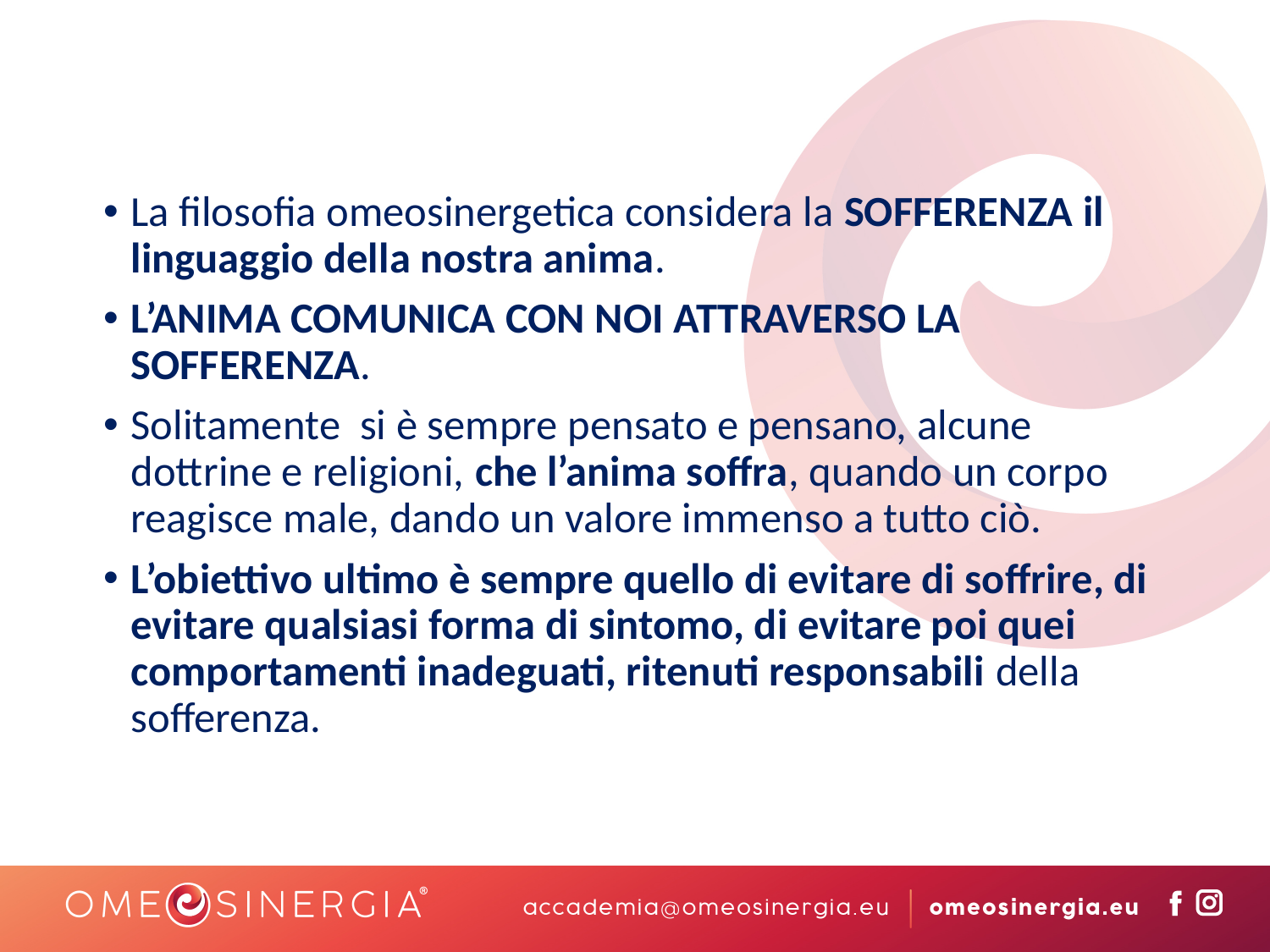

La filosofia omeosinergetica considera la SOFFERENZA il linguaggio della nostra anima.
L’ANIMA COMUNICA CON NOI ATTRAVERSO LA SOFFERENZA.
Solitamente  si è sempre pensato e pensano, alcune dottrine e religioni, che l’anima soffra, quando un corpo reagisce male, dando un valore immenso a tutto ciò.
L’obiettivo ultimo è sempre quello di evitare di soffrire, di evitare qualsiasi forma di sintomo, di evitare poi quei comportamenti inadeguati, ritenuti responsabili della sofferenza.